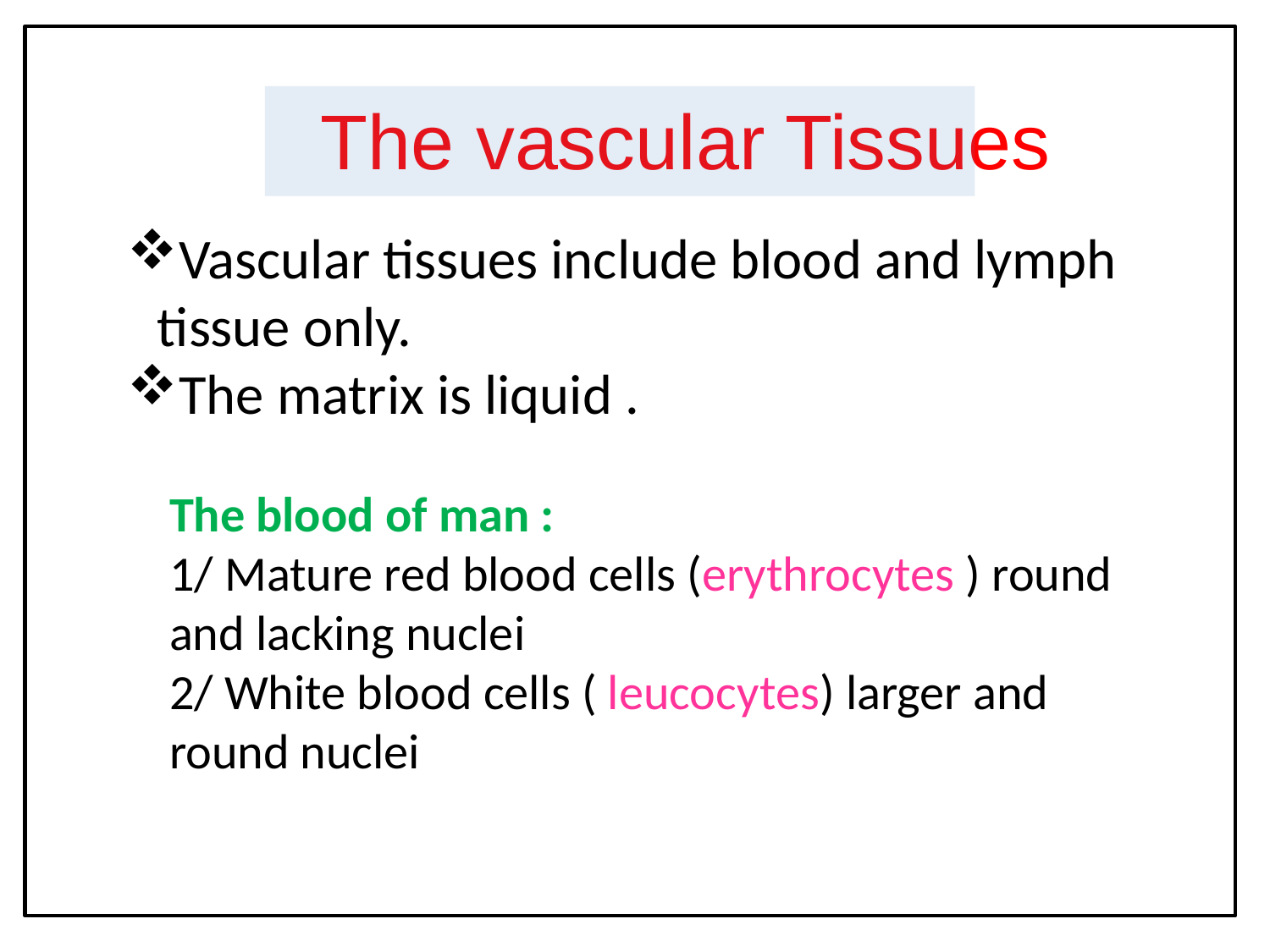

The vascular Tissues

Vascular tissues include blood and lymph tissue only.
The matrix is liquid .

The blood of man :
1/ Mature red blood cells (erythrocytes ) round and lacking nuclei
2/ White blood cells ( leucocytes) larger and round nuclei